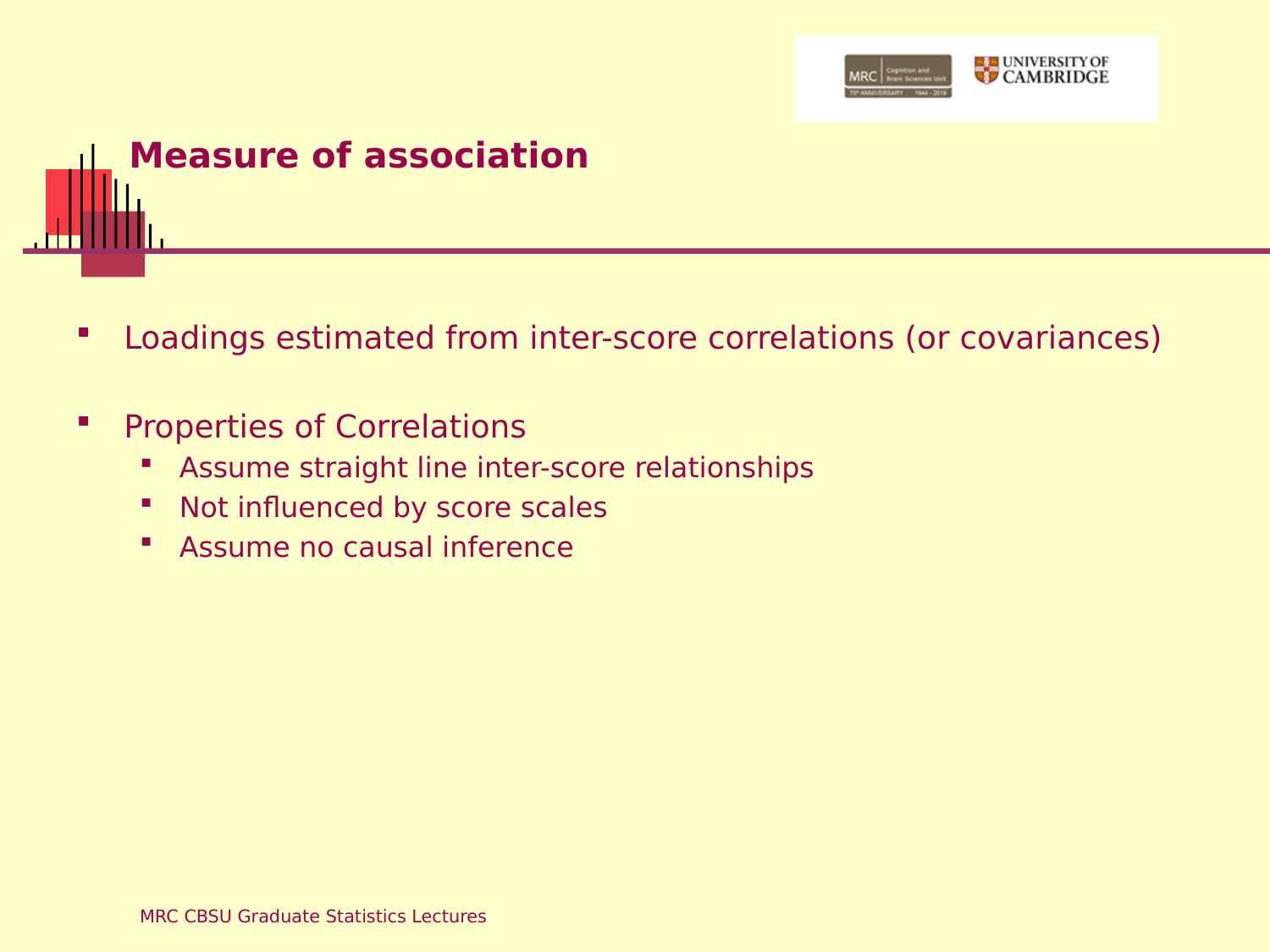

# Measure of association

Loadings estimated from inter-score correlations (or covariances)

Properties of Correlations
Assume straight line inter-score relationships
Not influenced by score scales
Assume no causal inference

MRC CBSU Graduate Statistics Lectures